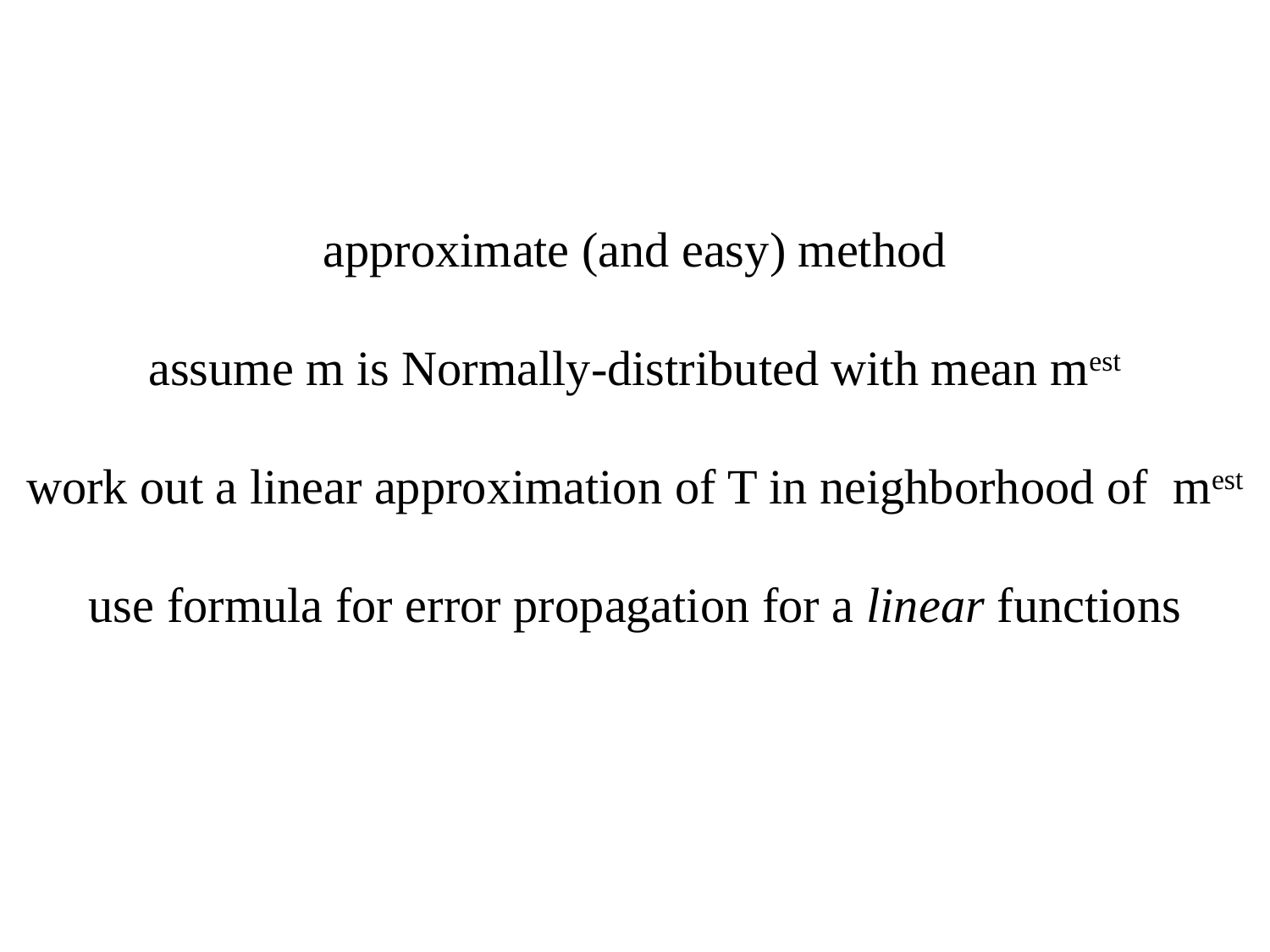

approximate (and easy) method

assume m is Normally-distributed with mean mest

work out a linear approximation of T in neighborhood of  mest

use formula for error propagation for a linear functions